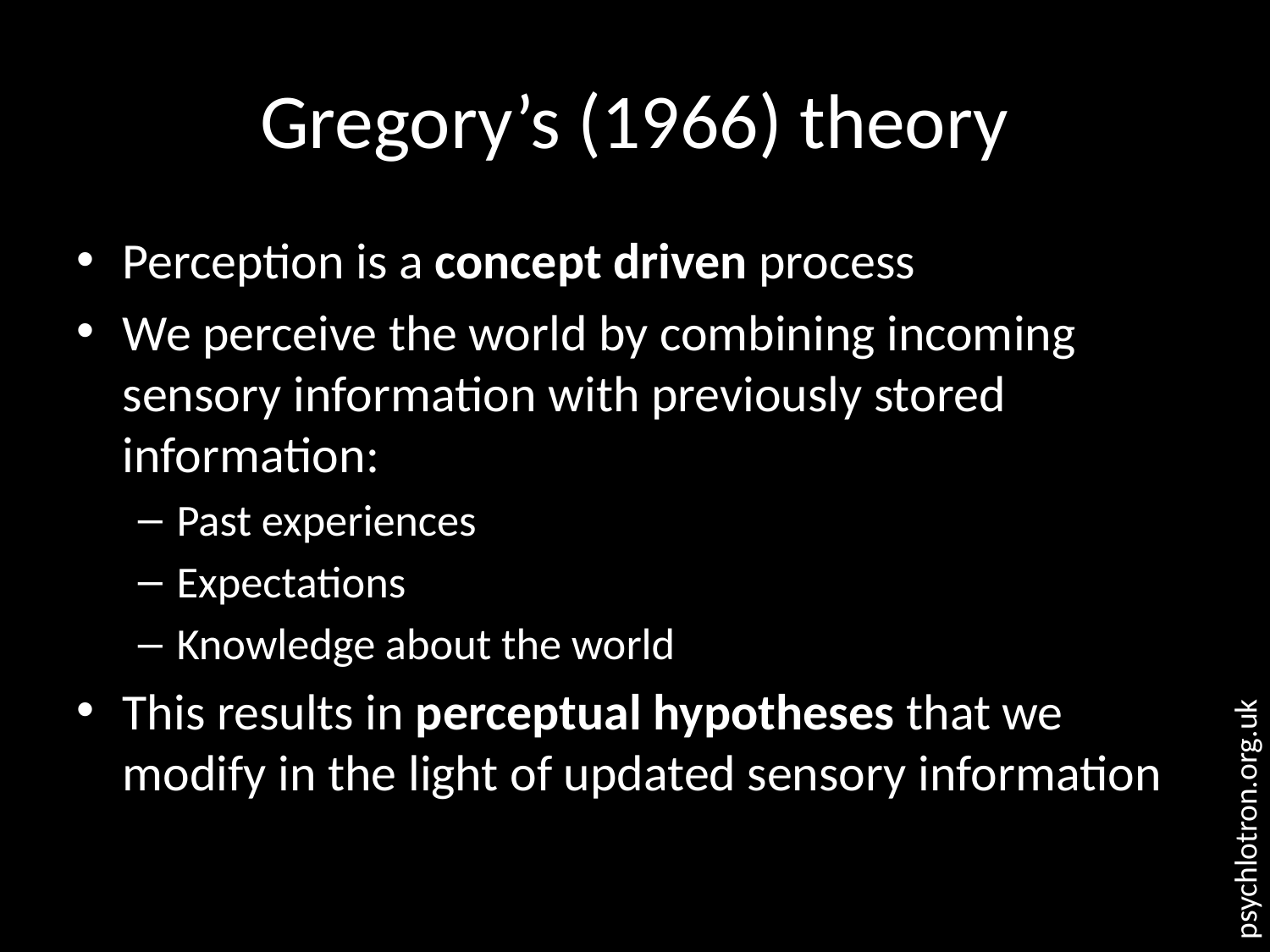

# Gregory’s (1966) theory
Perception is a concept driven process
We perceive the world by combining incoming sensory information with previously stored information:
Past experiences
Expectations
Knowledge about the world
This results in perceptual hypotheses that we modify in the light of updated sensory information